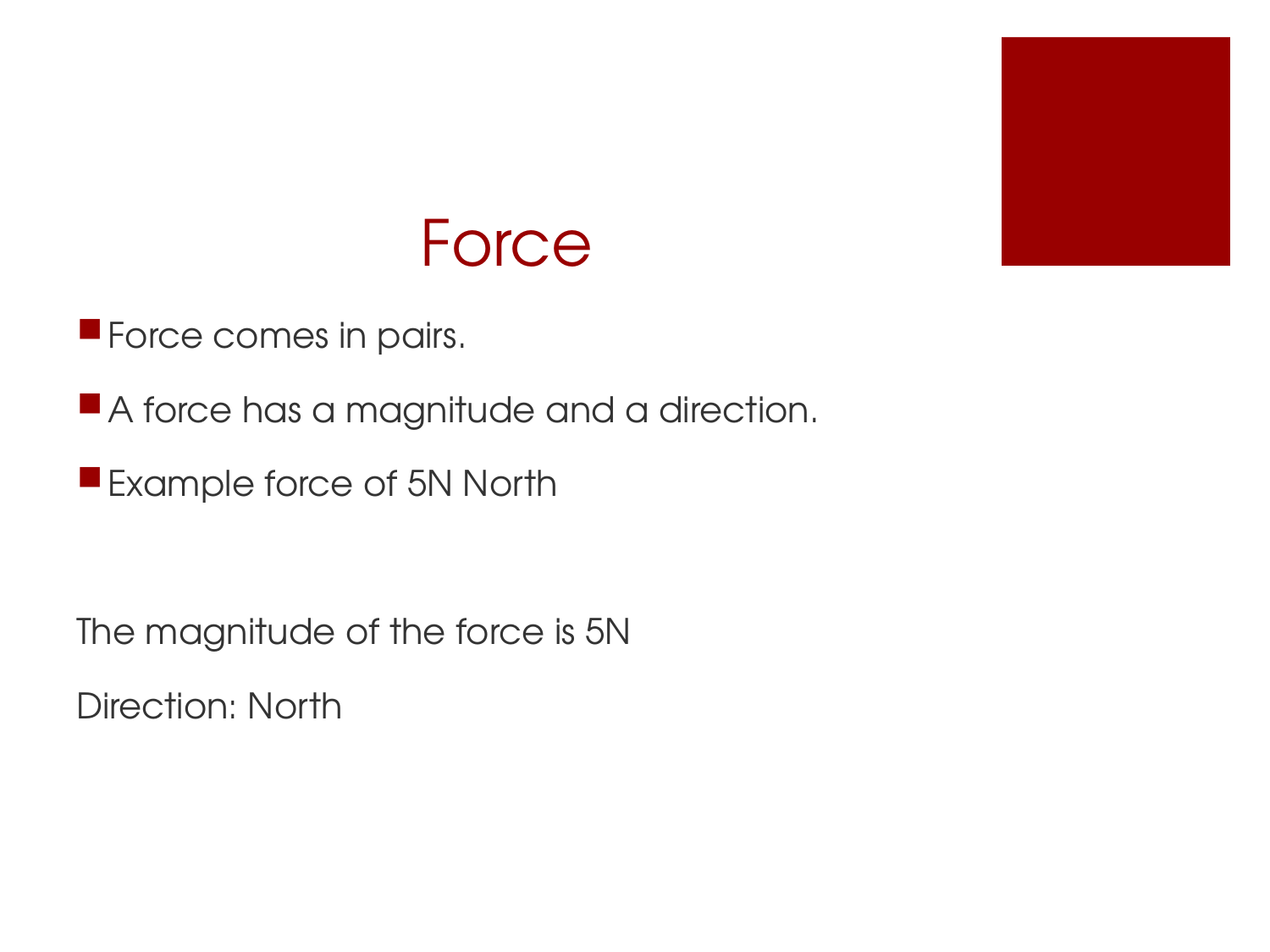

# Force
Force comes in pairs.
A force has a magnitude and a direction.
Example force of 5N North

The magnitude of the force is 5N
Direction: North